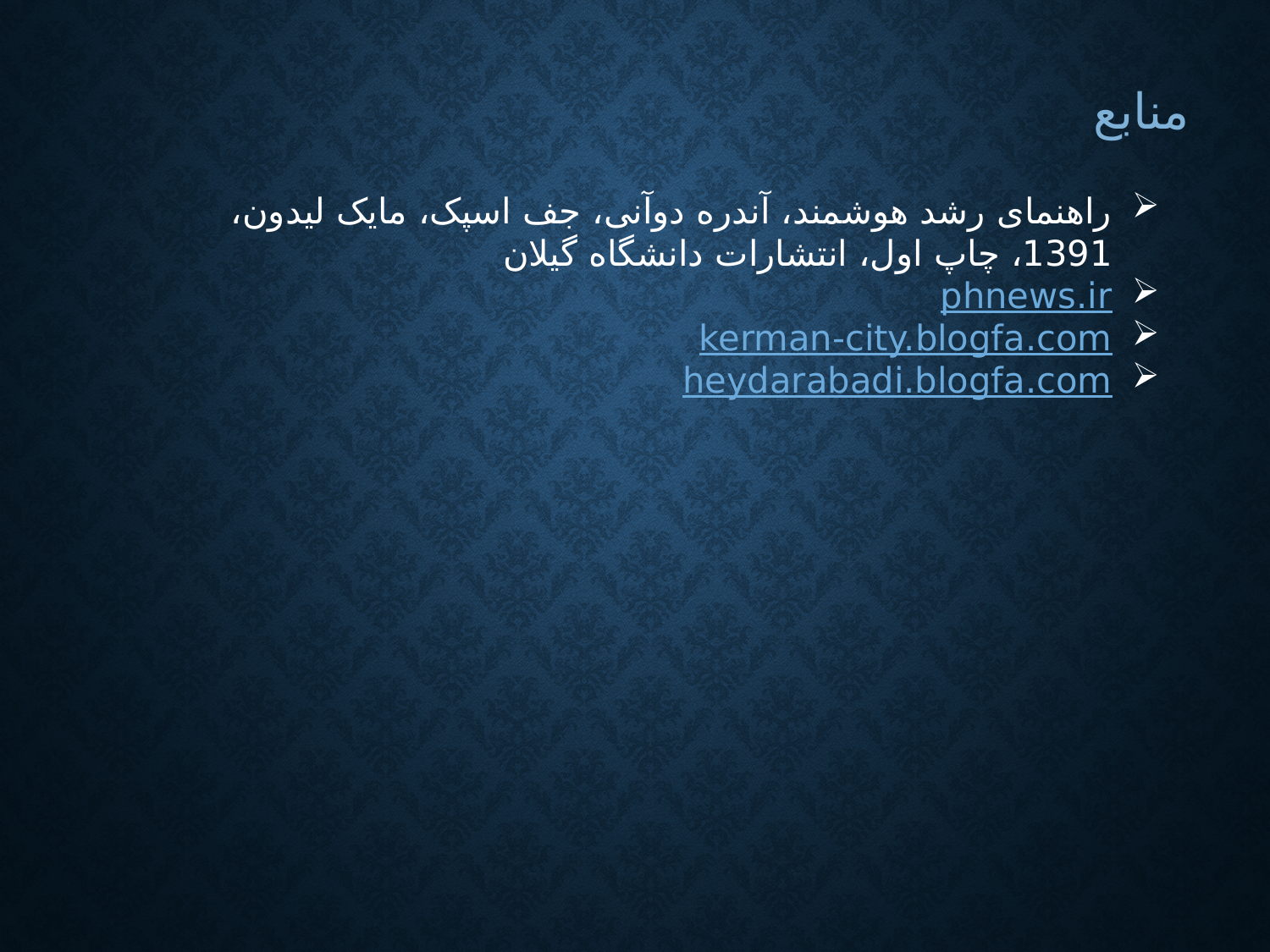

منابع
راهنمای رشد هوشمند، آندره دوآنی، جف اسپک، مایک لیدون، 1391، چاپ اول، انتشارات دانشگاه گیلان
phnews.ir
kerman-city.blogfa.com
heydarabadi.blogfa.com